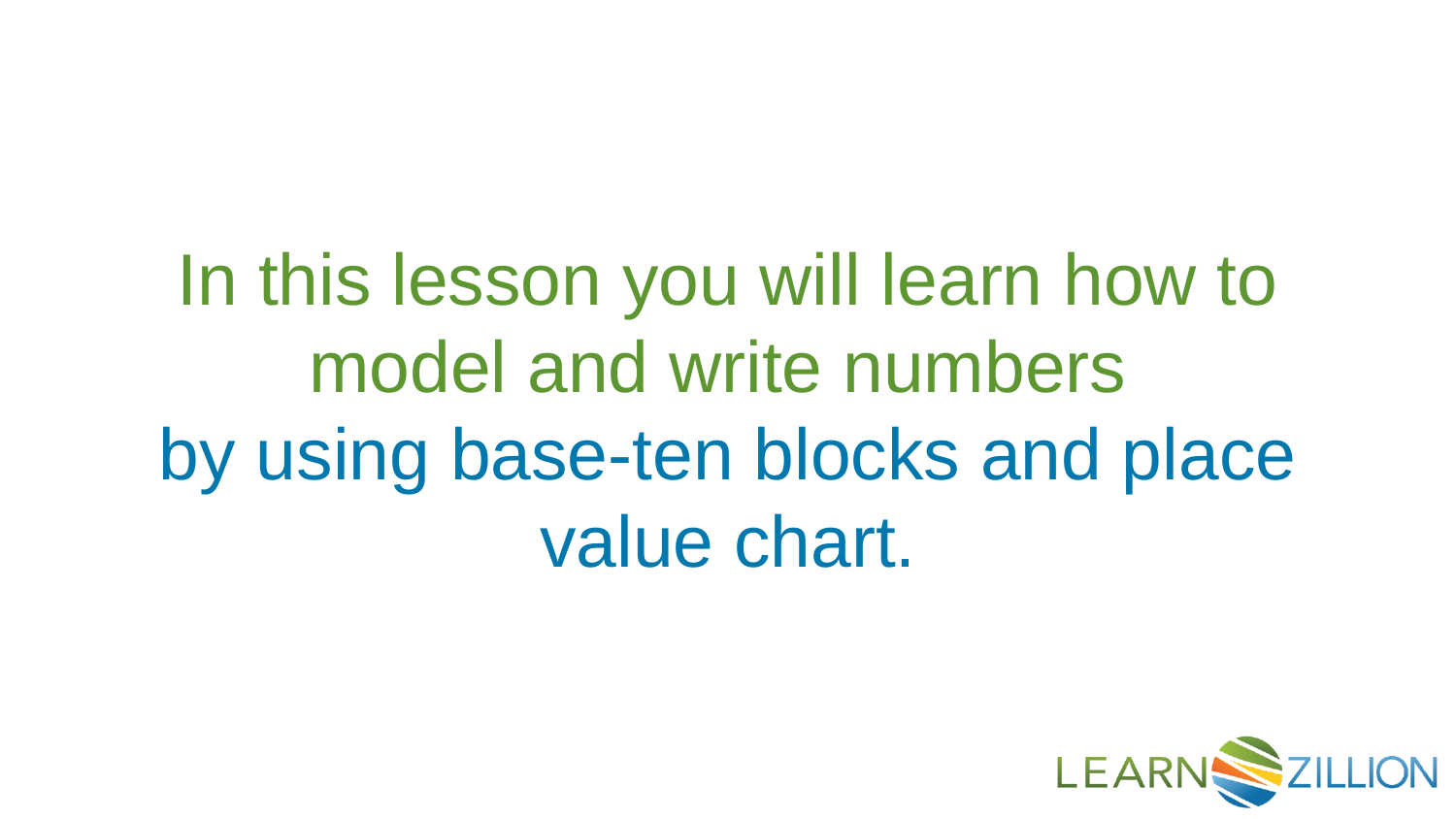

In this lesson you will learn how to model and write numbers
by using base-ten blocks and place value chart.